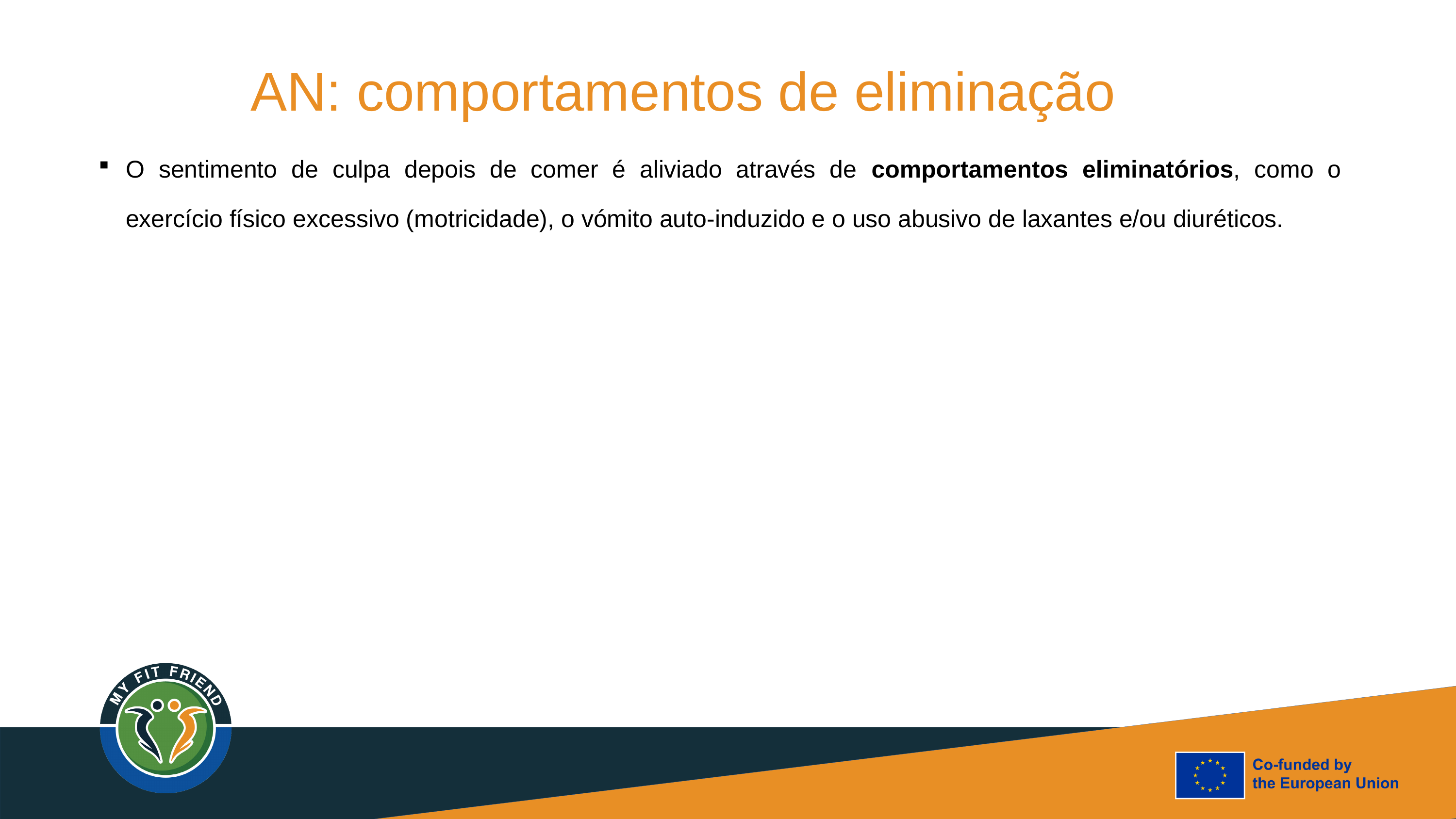

AN: comportamentos de eliminação
O sentimento de culpa depois de comer é aliviado através de comportamentos eliminatórios, como o exercício físico excessivo (motricidade), o vómito auto-induzido e o uso abusivo de laxantes e/ou diuréticos.